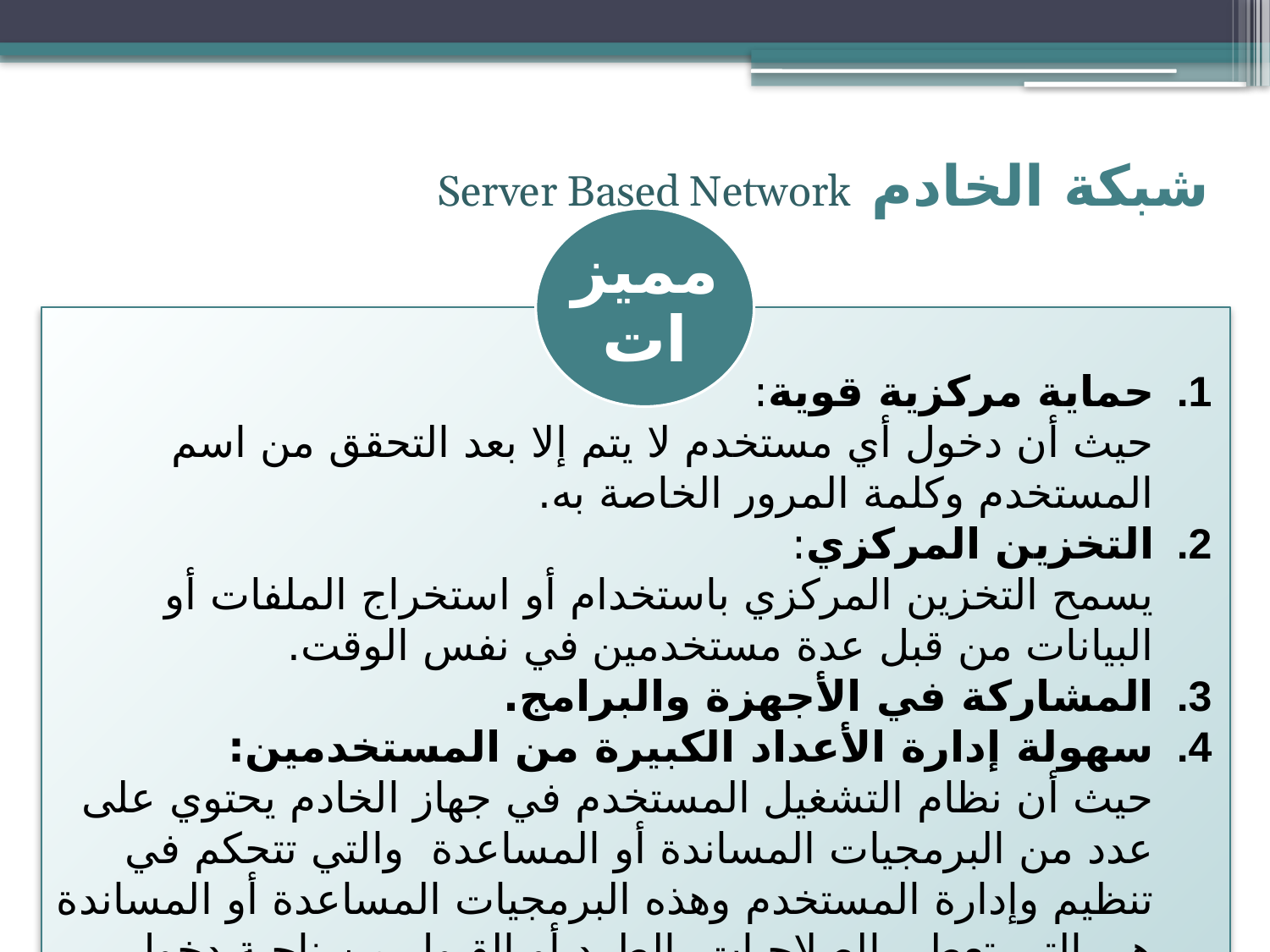

شبكة الخادم Server Based Network

مميزات

حماية مركزية قوية:
حيث أن دخول أي مستخدم لا يتم إلا بعد التحقق من اسم المستخدم وكلمة المرور الخاصة به.
التخزين المركزي:
يسمح التخزين المركزي باستخدام أو استخراج الملفات أو البيانات من قبل عدة مستخدمين في نفس الوقت.
المشاركة في الأجهزة والبرامج.
سهولة إدارة الأعداد الكبيرة من المستخدمين:
حيث أن نظام التشغيل المستخدم في جهاز الخادم يحتوي على عدد من البرمجيات المساندة أو المساعدة  والتي تتحكم في تنظيم وإدارة المستخدم وهذه البرمجيات المساعدة أو المساندة هي التي تعطي الصلاحيات بالطرد أو القبول من ناحية دخول الشبكة مثلاً.